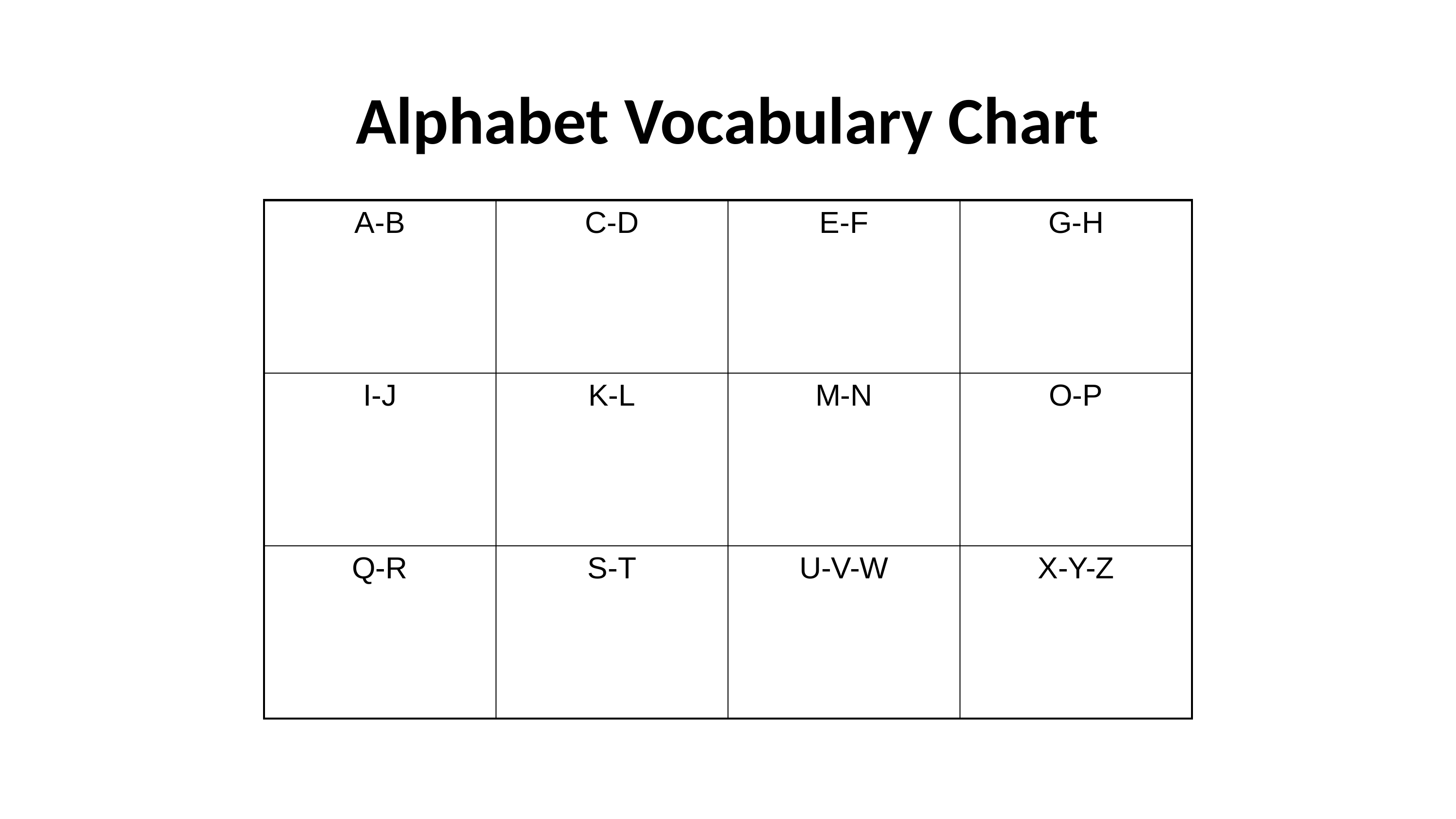

# Alphabet Vocabulary Chart
| A-B | C-D | E-F | G-H |
| --- | --- | --- | --- |
| I-J | K-L | M-N | O-P |
| Q-R | S-T | U-V-W | X-Y-Z |